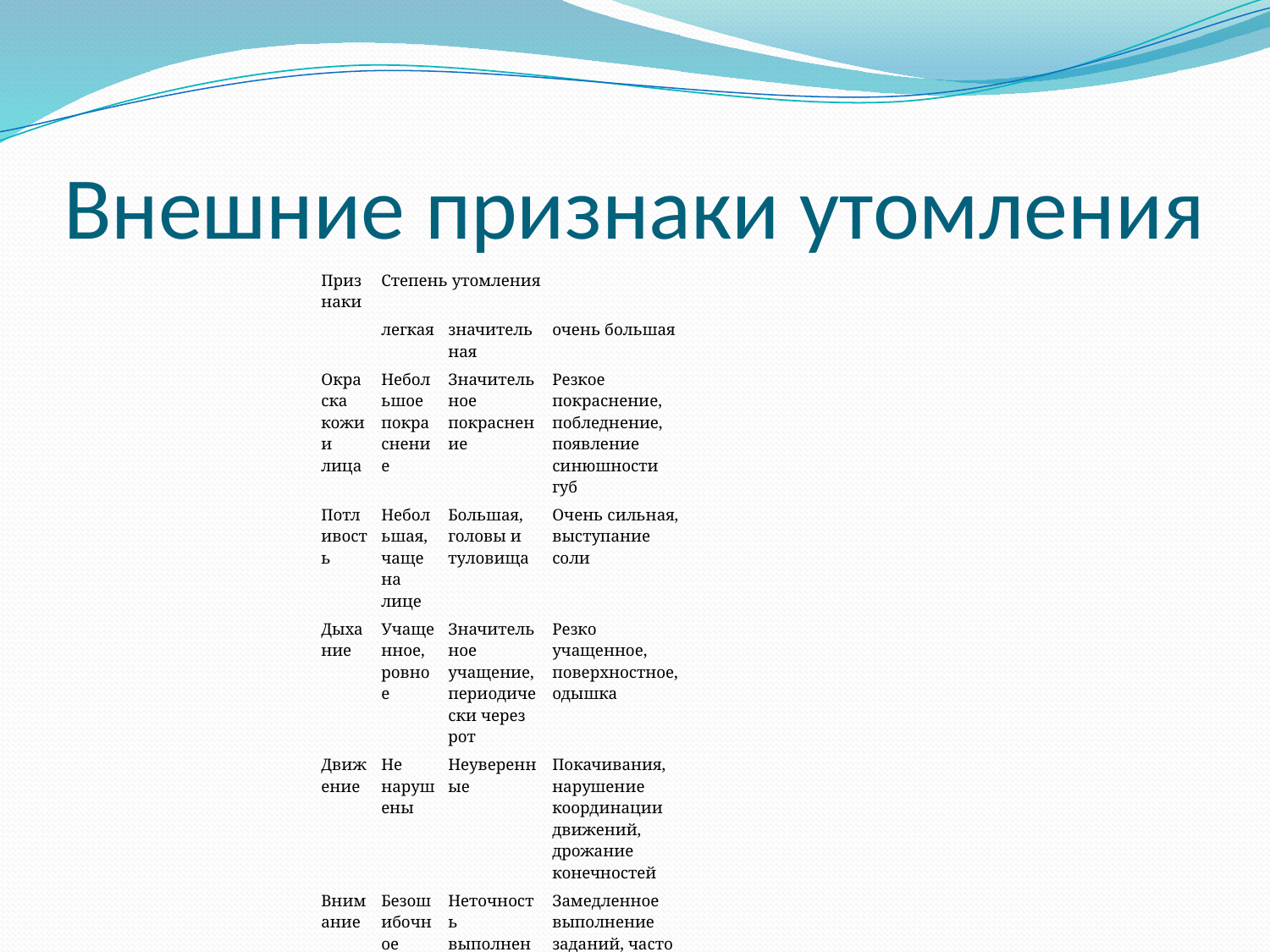

# Внешние признаки утомления
| Признаки | Степень утомления |  |  |
| --- | --- | --- | --- |
|  | легкая | значительная | очень большая |
| Окраска кожи и лица | Небольшое покраснение | Значительное покраснение | Резкое покраснение, побледнение, появление синюшности губ |
| Потливость | Небольшая, чаще на лице | Большая, головы и туловища | Очень сильная, выступание соли |
| Дыхание | Учащенное, ровное | Значительное учащение, периодически через рот | Резко учащенное, поверхностное, одышка |
| Движение | Не нарушены | Неуверенные | Покачивания, нарушение координации движений, дрожание конечностей |
| Внимание | Безошибочное | Неточность выполнения команд | Замедленное выполнение заданий, часто на повторную команду |